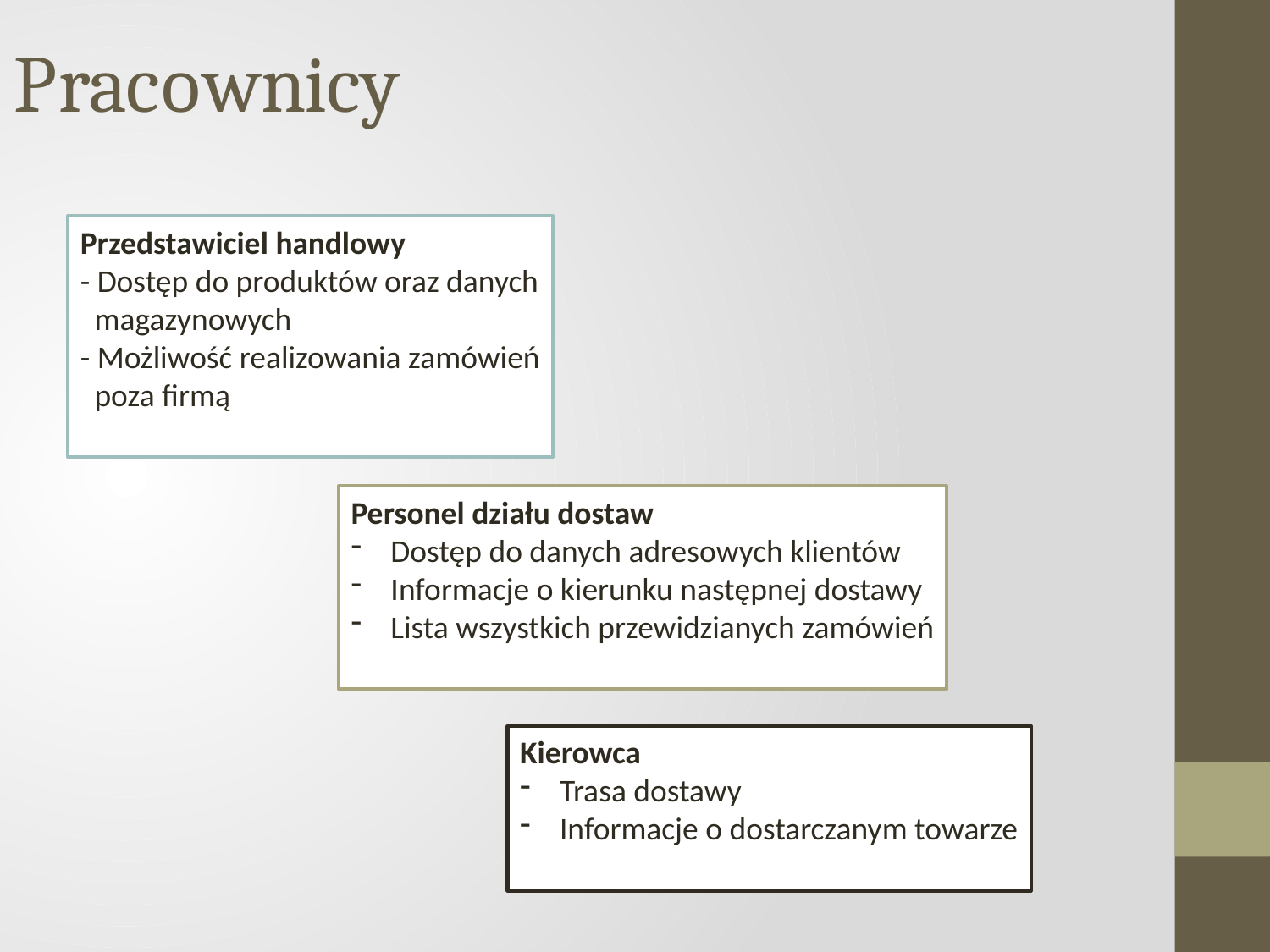

Pracownicy
Przedstawiciel handlowy
- Dostęp do produktów oraz danych
  magazynowych
- Możliwość realizowania zamówień
  poza firmą

Personel działu dostaw
Dostęp do danych adresowych klientów
Informacje o kierunku następnej dostawy
Lista wszystkich przewidzianych zamówień

Kierowca
Trasa dostawy
Informacje o dostarczanym towarze